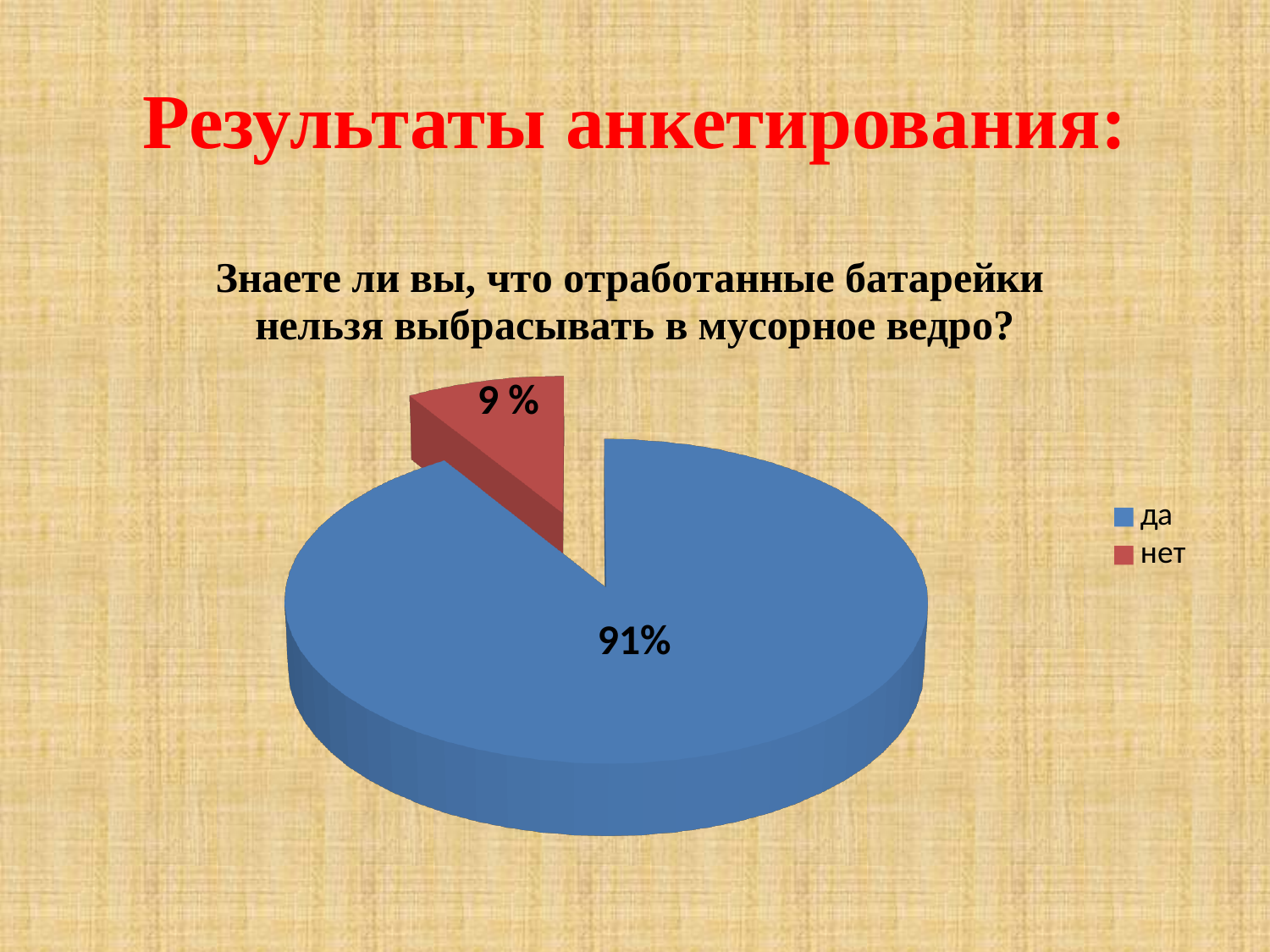

# Результаты анкетирования:

[unsupported chart]

9 %
91%